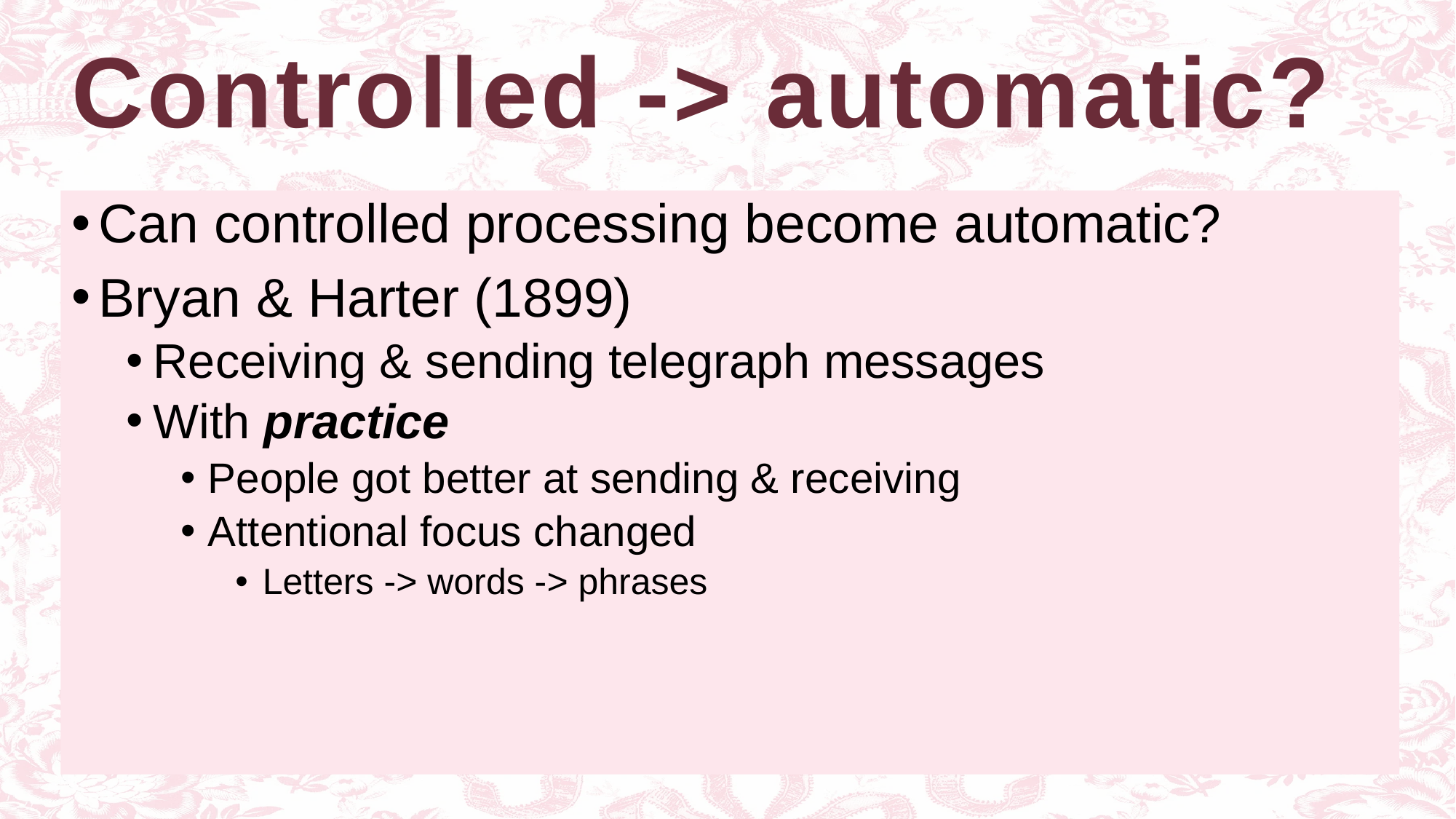

# Controlled -> automatic?
Can controlled processing become automatic?
Bryan & Harter (1899)
Receiving & sending telegraph messages
With practice
People got better at sending & receiving
Attentional focus changed
Letters -> words -> phrases